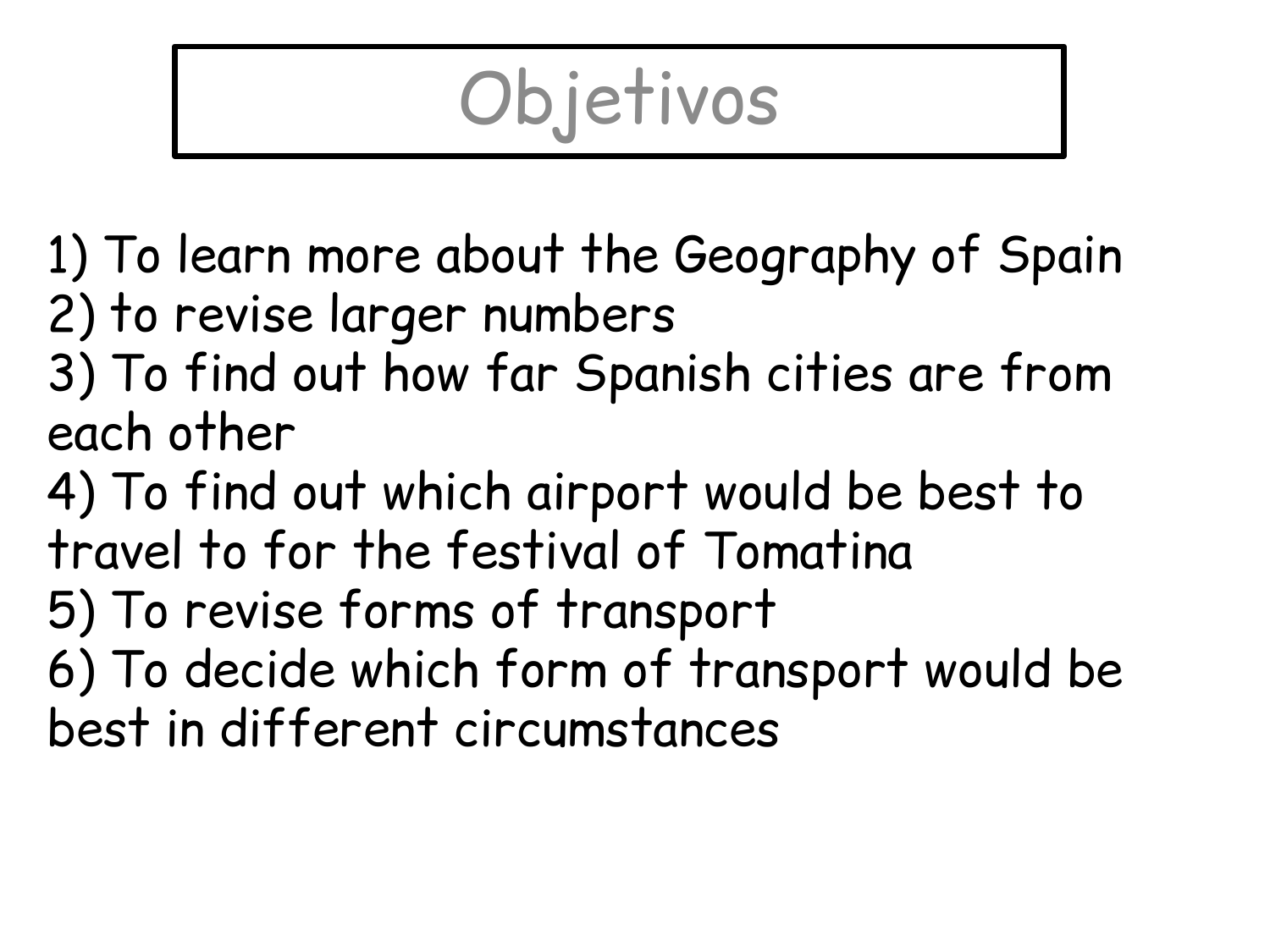

Objetivos
1) To learn more about the Geography of Spain
2) to revise larger numbers
3) To find out how far Spanish cities are from each other
4) To find out which airport would be best to travel to for the festival of Tomatina
5) To revise forms of transport
6) To decide which form of transport would be best in different circumstances